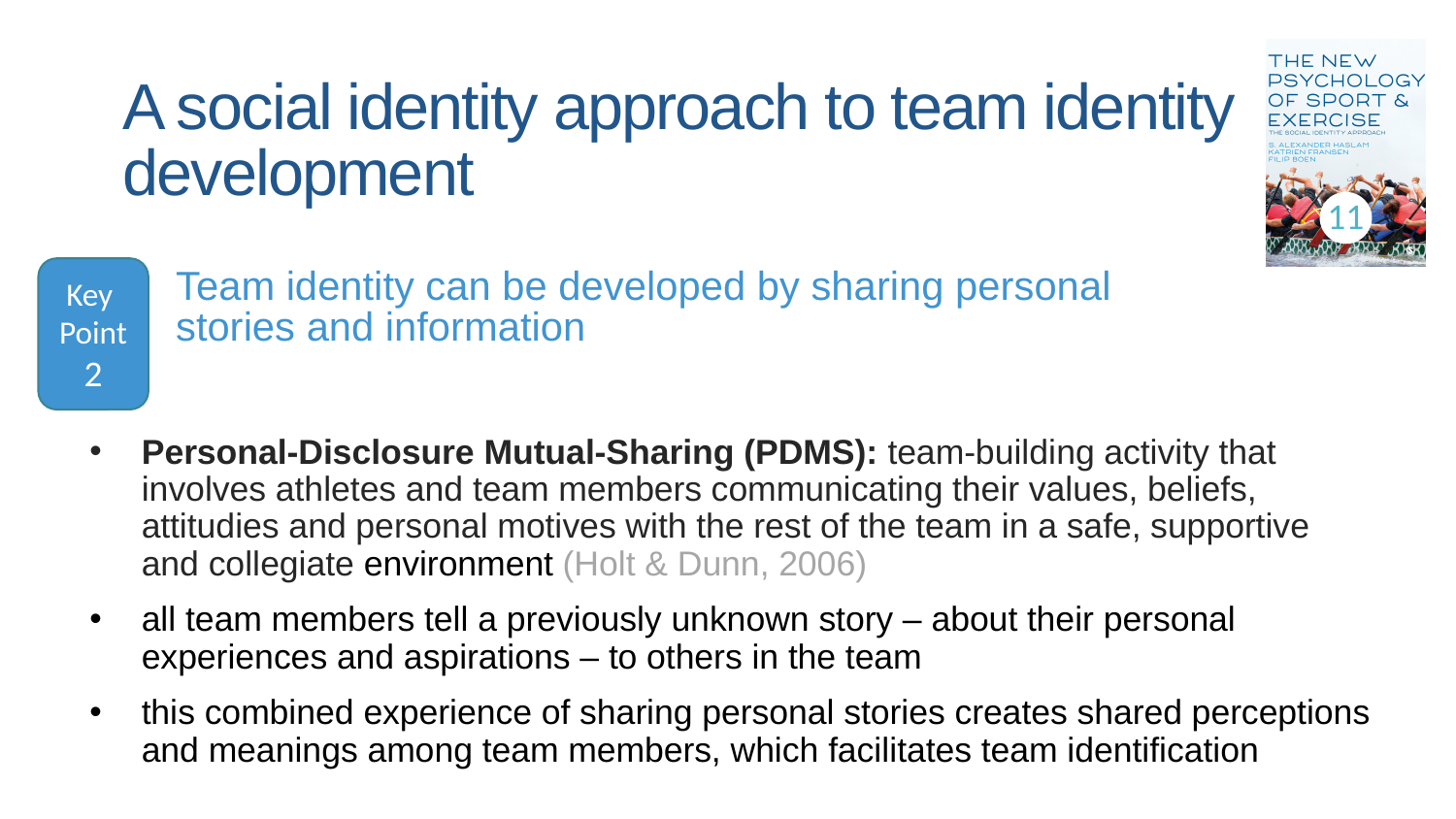

# A social identity approach to team identity development
11
Key
Point
2
Team identity can be developed by sharing personal stories and information
Personal-Disclosure Mutual-Sharing (PDMS): team-building activity that involves athletes and team members communicating their values, beliefs, attitudies and personal motives with the rest of the team in a safe, supportive and collegiate environment (Holt & Dunn, 2006)
all team members tell a previously unknown story – about their personal experiences and aspirations – to others in the team
this combined experience of sharing personal stories creates shared perceptions and meanings among team members, which facilitates team identification